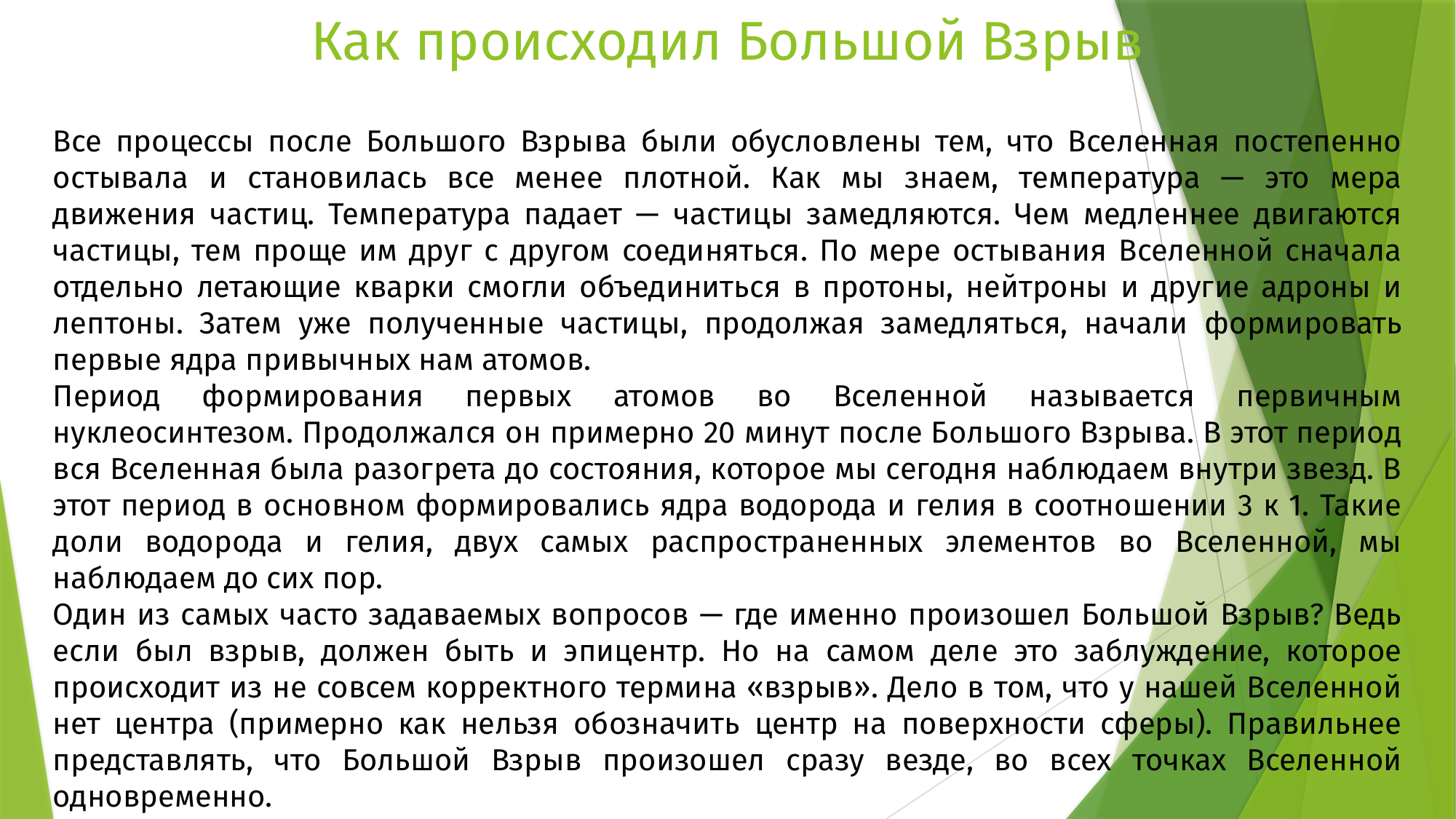

# Как происходил Большой Взрыв
Все процессы после Большого Взрыва были обусловлены тем, что Вселенная постепенно остывала и становилась все менее плотной. Как мы знаем, температура — это мера движения частиц. Температура падает — частицы замедляются. Чем медленнее двигаются частицы, тем проще им друг с другом соединяться. По мере остывания Вселенной сначала отдельно летающие кварки смогли объединиться в протоны, нейтроны и другие адроны и лептоны. Затем уже полученные частицы, продолжая замедляться, начали формировать первые ядра привычных нам атомов.
Период формирования первых атомов во Вселенной называется первичным нуклеосинтезом. Продолжался он примерно 20 минут после Большого Взрыва. В этот период вся Вселенная была разогрета до состояния, которое мы сегодня наблюдаем внутри звезд. В этот период в основном формировались ядра водорода и гелия в соотношении 3 к 1. Такие доли водорода и гелия, двух самых распространенных элементов во Вселенной, мы наблюдаем до сих пор.
Один из самых часто задаваемых вопросов — где именно произошел Большой Взрыв? Ведь если был взрыв, должен быть и эпицентр. Но на самом деле это заблуждение, которое происходит из не совсем корректного термина «взрыв». Дело в том, что у нашей Вселенной нет центра (примерно как нельзя обозначить центр на поверхности сферы). Правильнее представлять, что Большой Взрыв произошел сразу везде, во всех точках Вселенной одновременно.